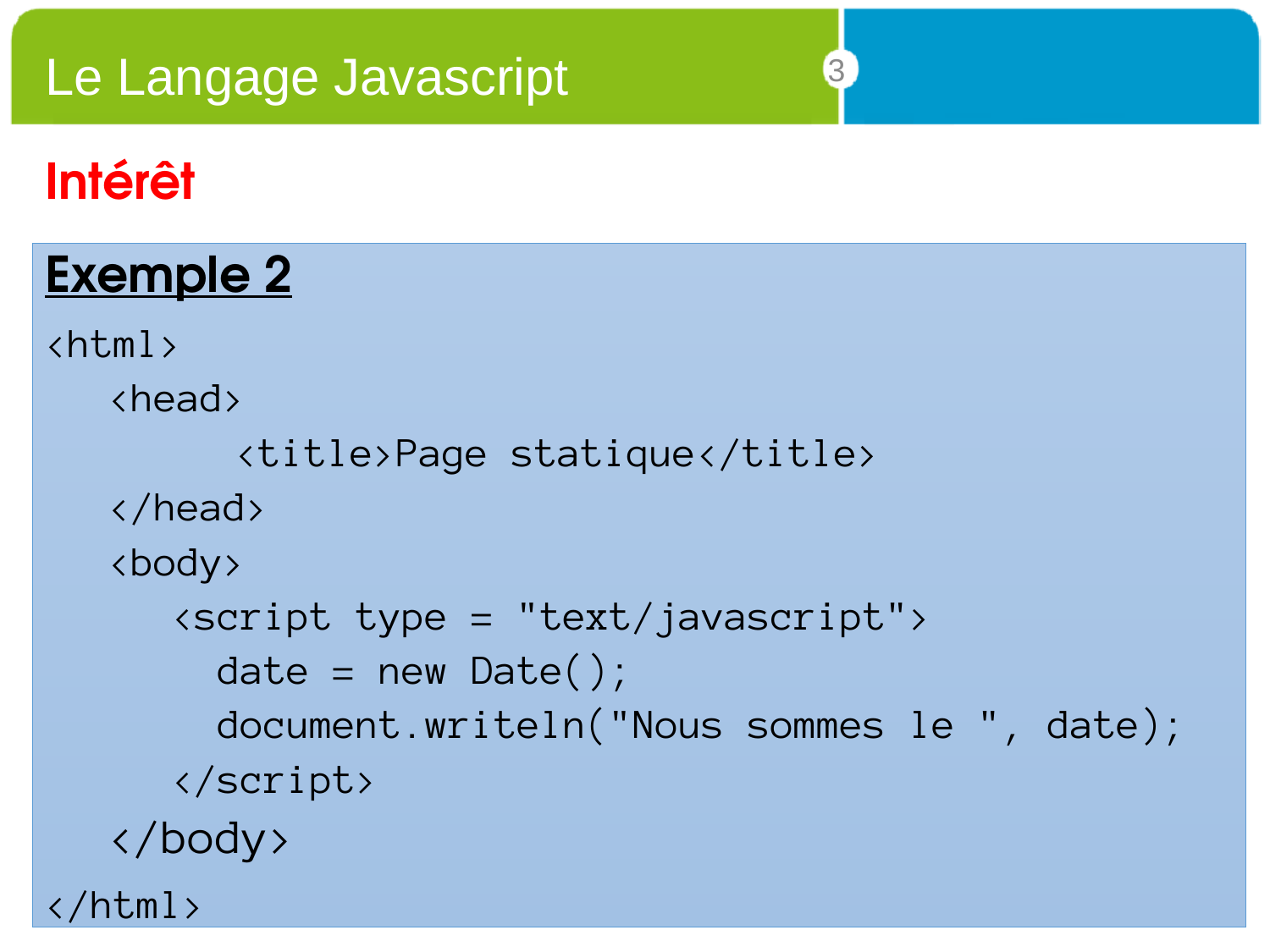

# Le Langage Javascript
3
Intérêt

Exemple 2
<html>
<head>
	<title>Page statique</title>
</head>
<body>
<script type = "text/javascript">
  date = new Date();
  document.writeln("Nous sommes le ", date);
</script>
</body>
</html>